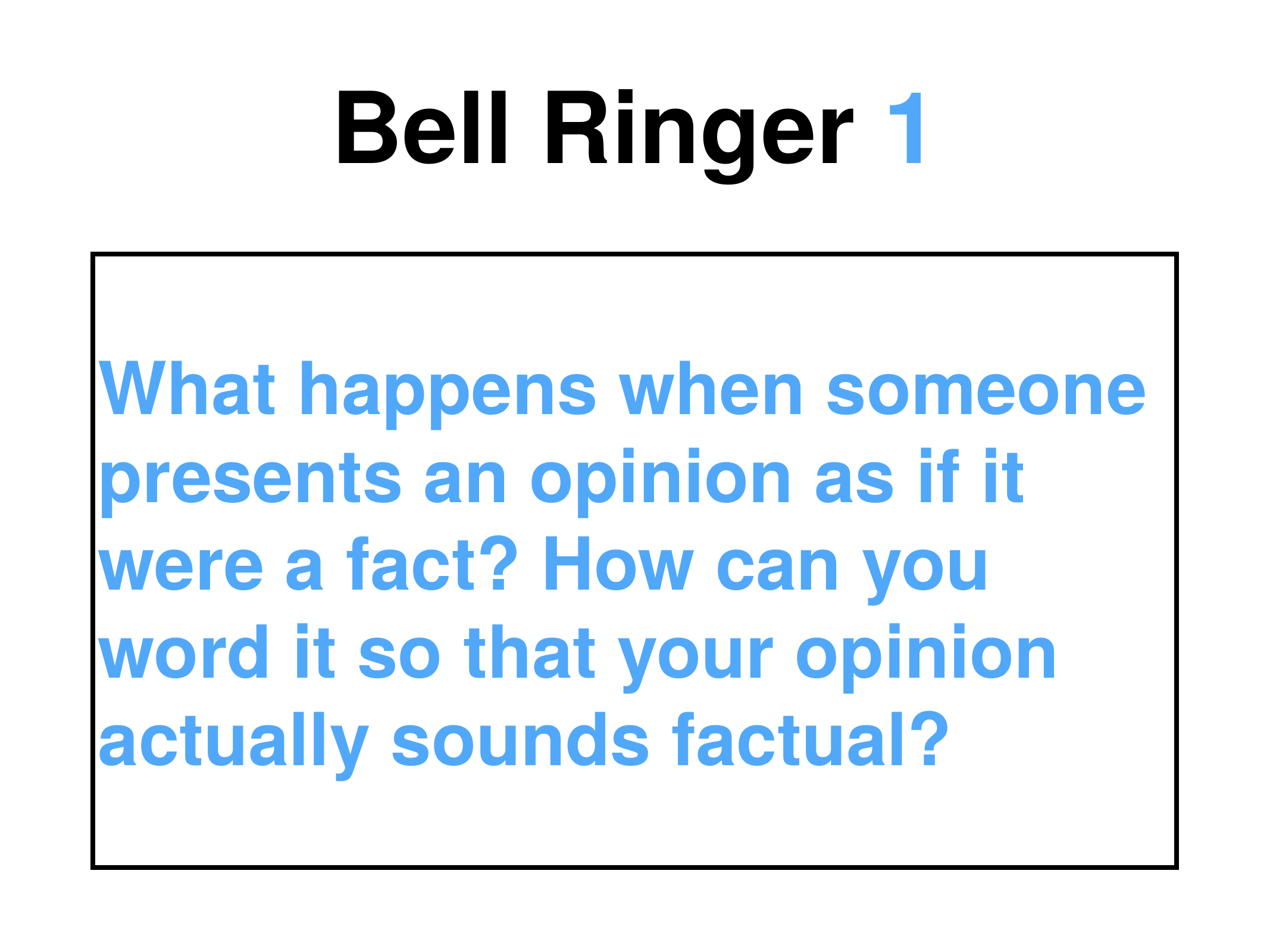

# Bell Ringer 1
What happens when someone presents an opinion as if it were a fact? How can you word it so that your opinion actually sounds factual?